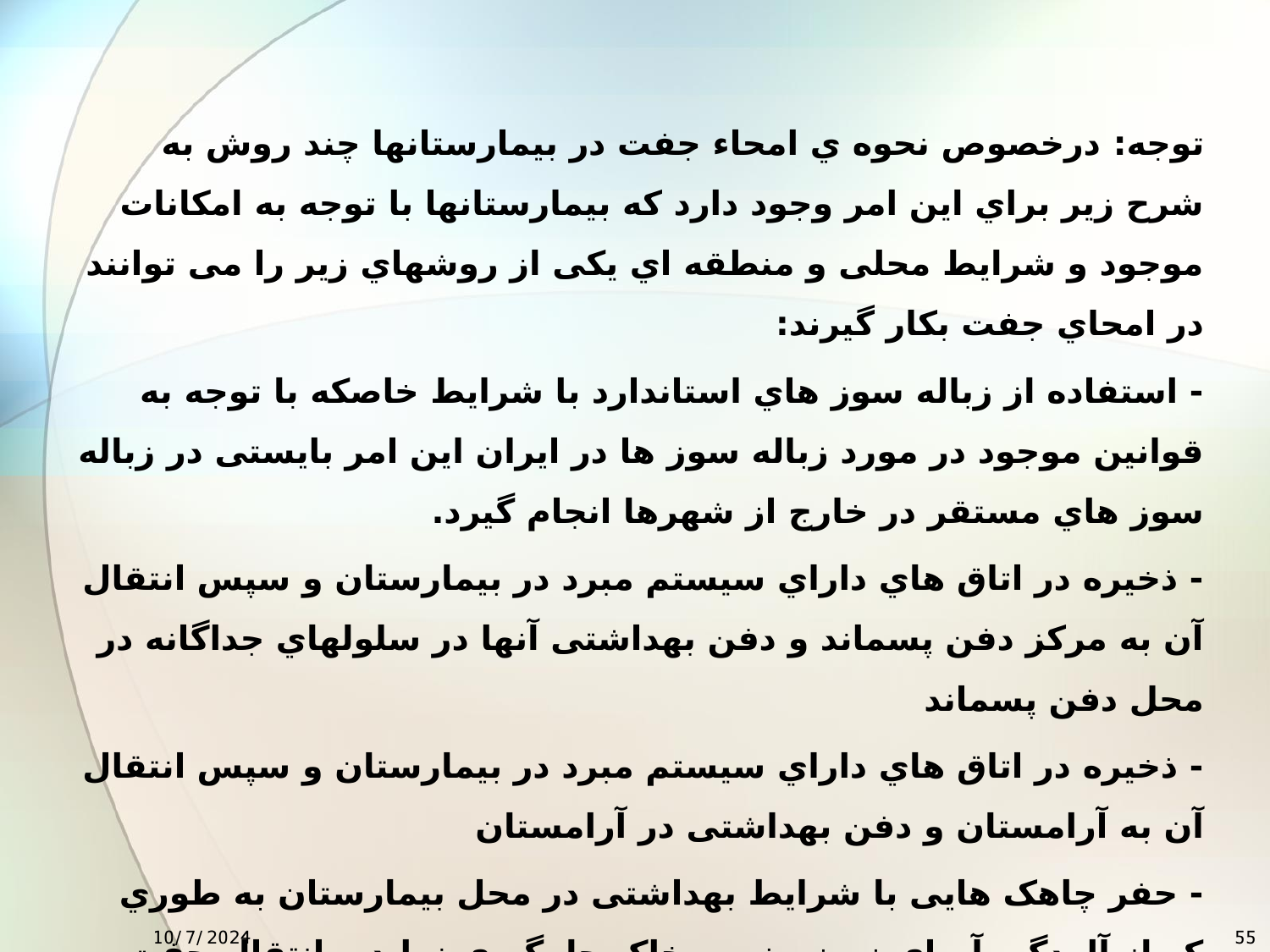

توجه: درخصوص نحوه ي امحاء جفت در بیمارستانها چند روش به شرح زیر براي این امر وجود دارد که بیمارستانها با توجه به امکانات موجود و شرایط محلی و منطقه اي یکی از روشهاي زیر را می توانند در امحاي جفت بکار گیرند:
- استفاده از زباله سوز هاي استاندارد با شرایط خاصکه با توجه به قوانین موجود در مورد زباله سوز ها در ایران این امر بایستی در زباله سوز هاي مستقر در خارج از شهرها انجام گیرد.
- ذخیره در اتاق هاي داراي سیستم مبرد در بیمارستان و سپس انتقال آن به مرکز دفن پسماند و دفن بهداشتی آنها در سلولهاي جداگانه در محل دفن پسماند
- ذخیره در اتاق هاي داراي سیستم مبرد در بیمارستان و سپس انتقال آن به آرامستان و دفن بهداشتی در آرامستان
- حفر چاهک هایی با شرایط بهداشتی در محل بیمارستان به طوري که از آلودگی آبهاي زیرزمینی و خاک جلوگیري نماید و انتقال جفت به داخل چاهک و پوشاندن با آهک

10/7/2024
55